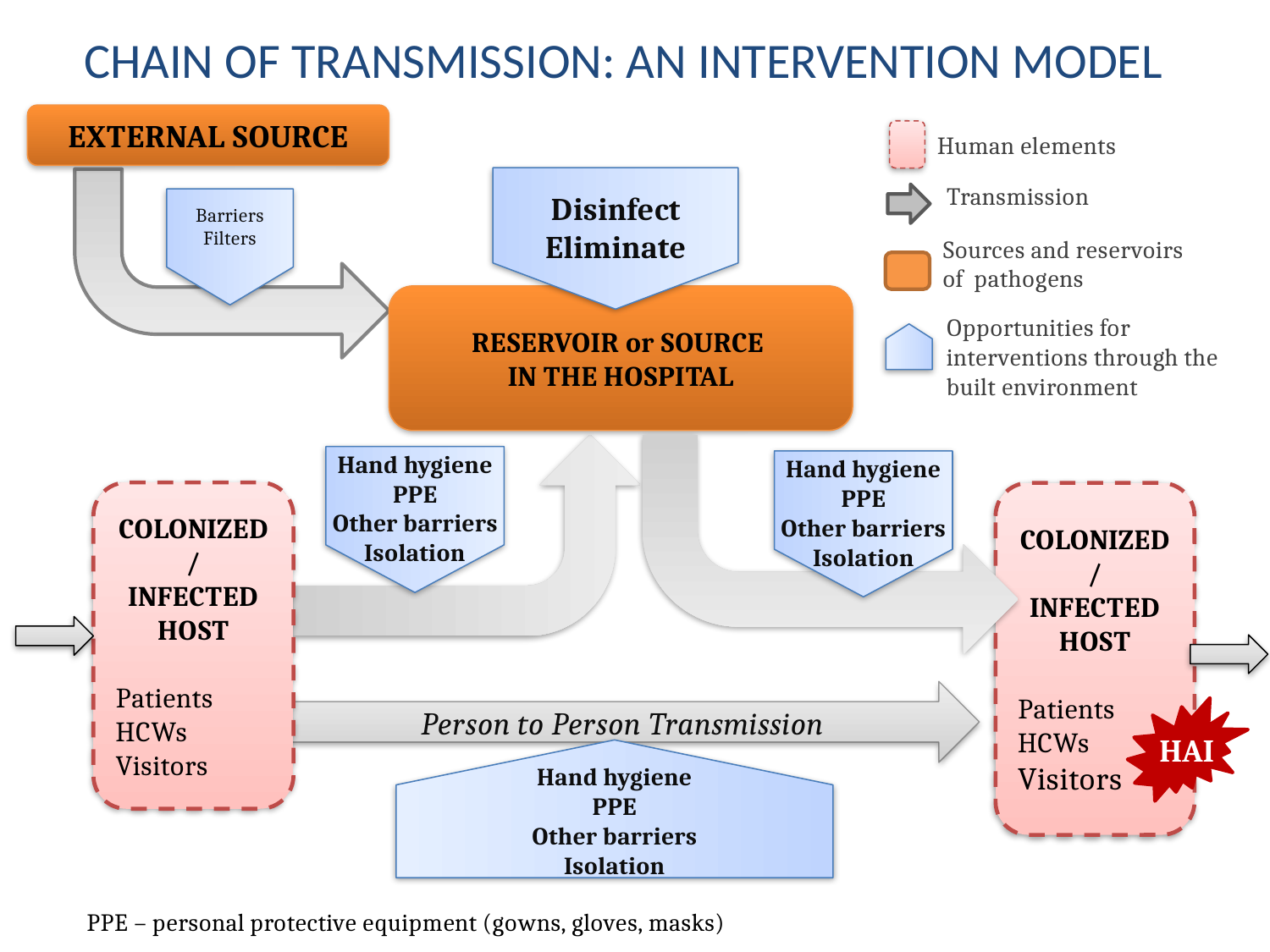

CHAIN OF TRANSMISSION: AN INTERVENTION MODEL
EXTERNAL SOURCE
Disinfect
Eliminate

Human elements
Transmission

Sources and reservoirs
of  pathogens

Opportunities for interventions through the built environment

Barriers
Filters

RESERVOIR or SOURCE
IN THE HOSPITAL

Hand hygiene
PPE
Other barriers
Isolation

Hand hygiene
PPE
Other barriers
Isolation

COLONIZED/
INFECTED HOST

Patients
HCWs
Visitors
COLONIZED/
INFECTED HOST

Patients
HCWs
Visitors
Hand hygiene
PPE
Other barriers
Isolation

Person to Person Transmission

HAI
PPE – personal protective equipment (gowns, gloves, masks)